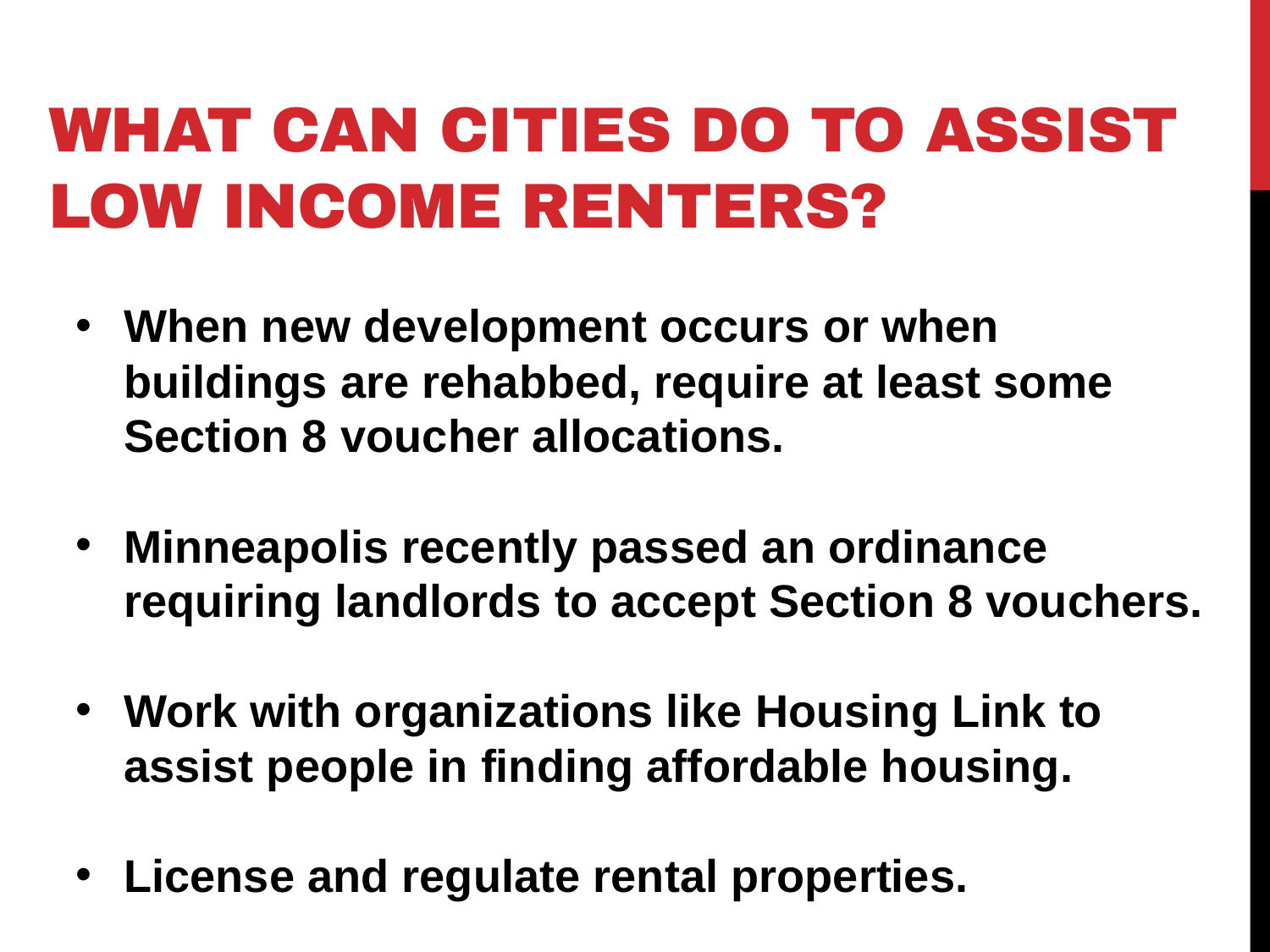

# What can Cities do to assist low income renters?

When new development occurs or when buildings are rehabbed, require at least some Section 8 voucher allocations.

Minneapolis recently passed an ordinance requiring landlords to accept Section 8 vouchers.

Work with organizations like Housing Link to assist people in finding affordable housing.

License and regulate rental properties.